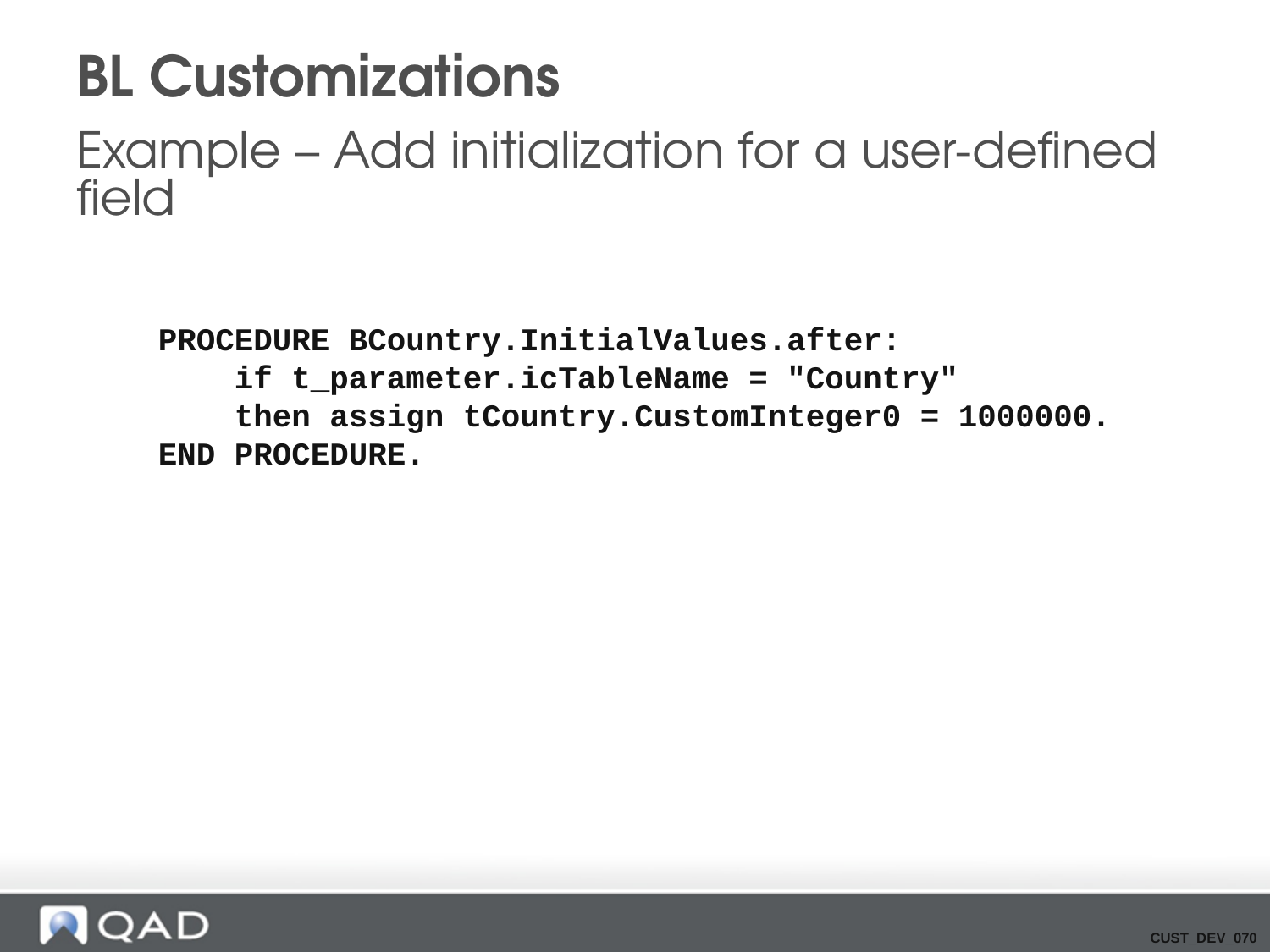

# BL Customizations
Example – Add initialization for a user-defined field
PROCEDURE BCountry.InitialValues.after:
    if t_parameter.icTableName = "Country"
    then assign tCountry.CustomInteger0 = 1000000.
END PROCEDURE.
CUST_DEV_070